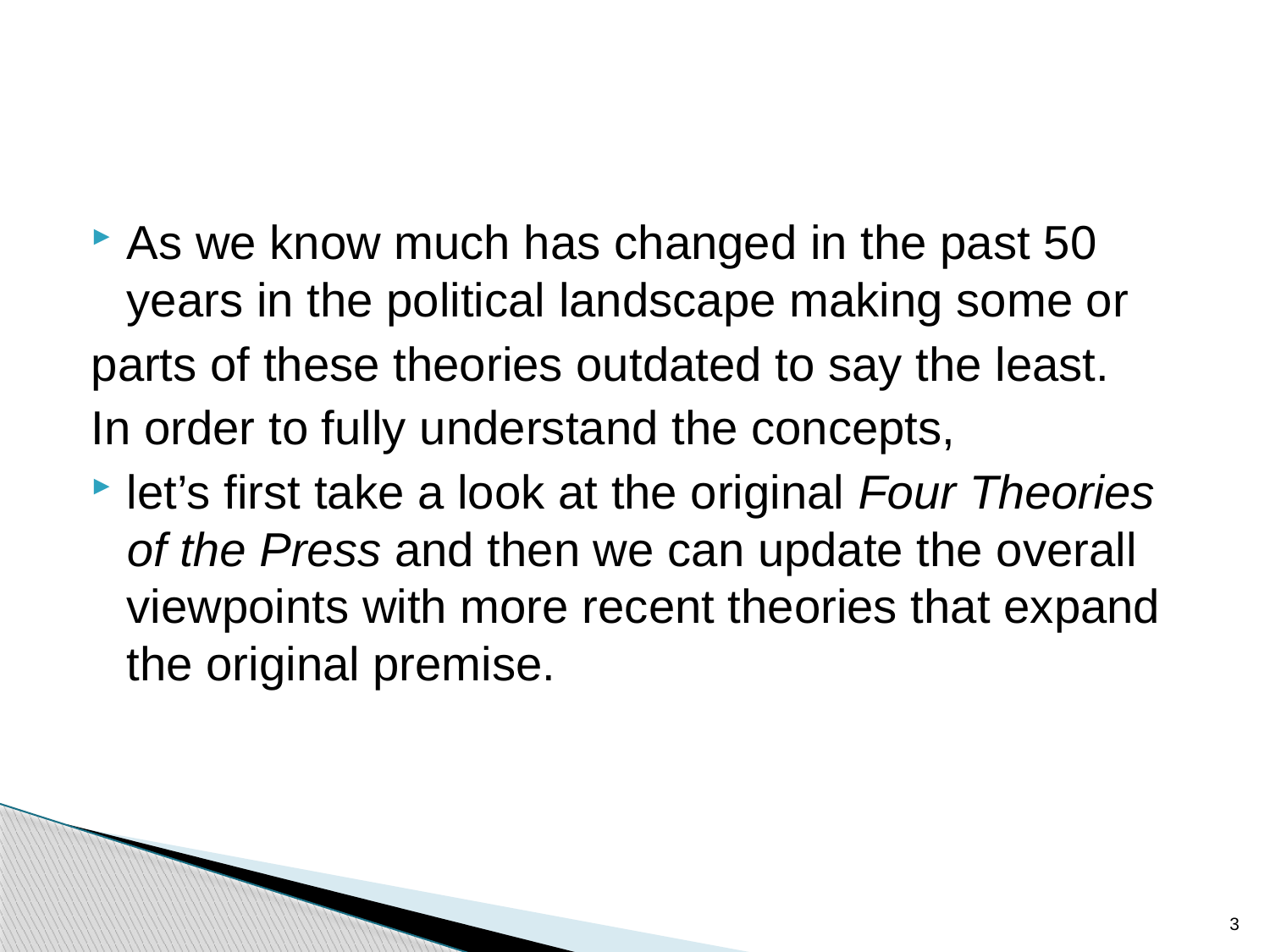

#
As we know much has changed in the past 50 years in the political landscape making some or
parts of these theories outdated to say the least.
In order to fully understand the concepts,
let’s first take a look at the original Four Theories of the Press and then we can update the overall viewpoints with more recent theories that expand the original premise.

3